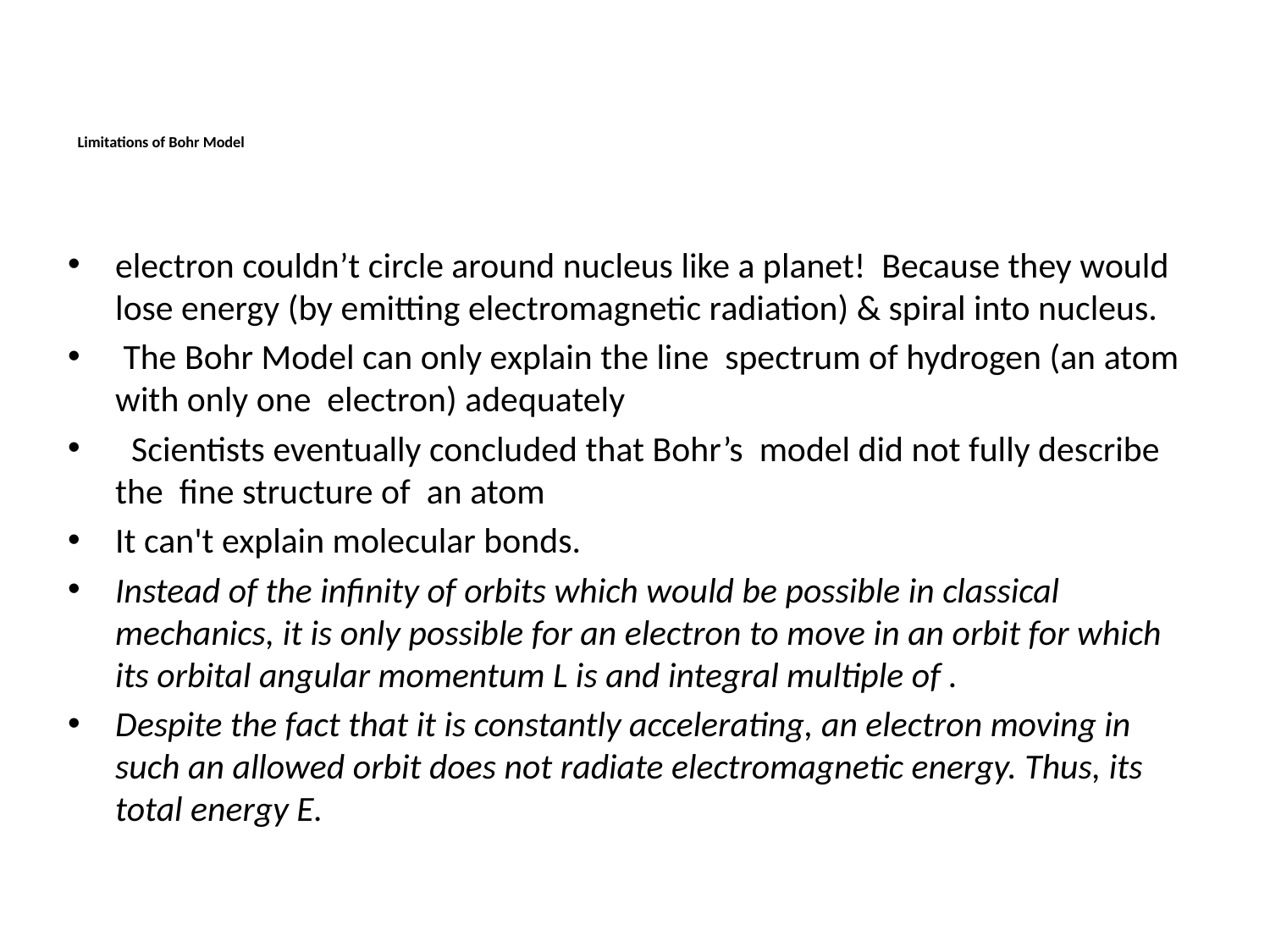

# Limitations of Bohr Model
electron couldn’t circle around nucleus like a planet!  Because they would lose energy (by emitting electromagnetic radiation) & spiral into nucleus.
 The Bohr Model can only explain the line  spectrum of hydrogen (an atom with only one  electron) adequately
  Scientists eventually concluded that Bohr’s  model did not fully describe the  fine structure of  an atom
It can't explain molecular bonds.
Instead of the infinity of orbits which would be possible in classical mechanics, it is only possible for an electron to move in an orbit for which its orbital angular momentum L is and integral multiple of .
Despite the fact that it is constantly accelerating, an electron moving in such an allowed orbit does not radiate electromagnetic energy. Thus, its total energy E.